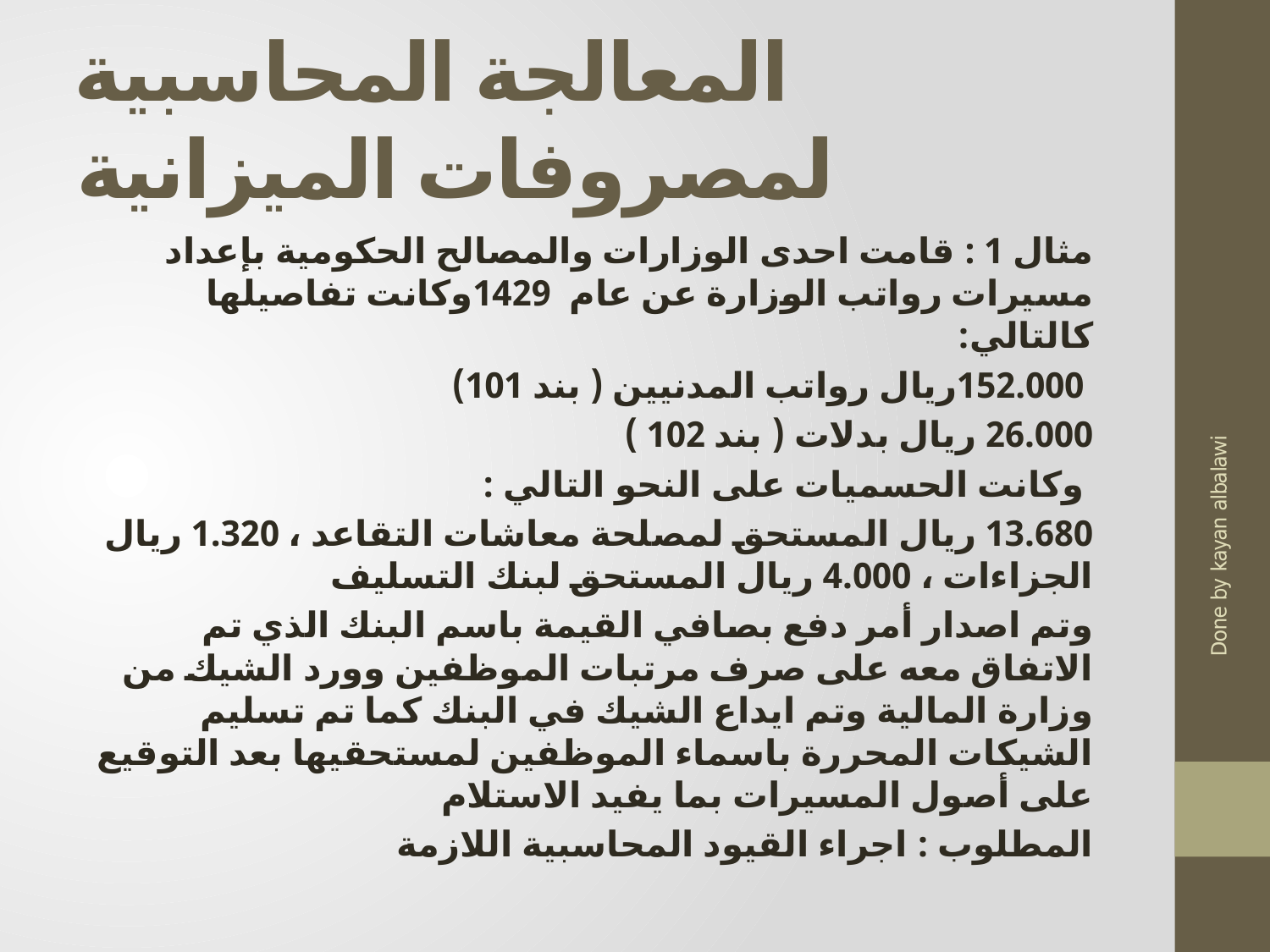

# المعالجة المحاسبية لمصروفات الميزانية
مثال 1 : قامت احدى الوزارات والمصالح الحكومية بإعداد مسيرات رواتب الوزارة عن عام  1429وكانت تفاصيلها كالتالي:
 152.000ريال رواتب المدنيين ( بند 101)
26.000 ريال بدلات ( بند 102 )
 وكانت الحسميات على النحو التالي :
13.680 ريال المستحق لمصلحة معاشات التقاعد ، 1.320 ريال الجزاءات ، 4.000 ريال المستحق لبنك التسليف
وتم اصدار أمر دفع بصافي القيمة باسم البنك الذي تم الاتفاق معه على صرف مرتبات الموظفين وورد الشيك من وزارة المالية وتم ايداع الشيك في البنك كما تم تسليم الشيكات المحررة باسماء الموظفين لمستحقيها بعد التوقيع على أصول المسيرات بما يفيد الاستلام
المطلوب : اجراء القيود المحاسبية اللازمة
Done by kayan albalawi